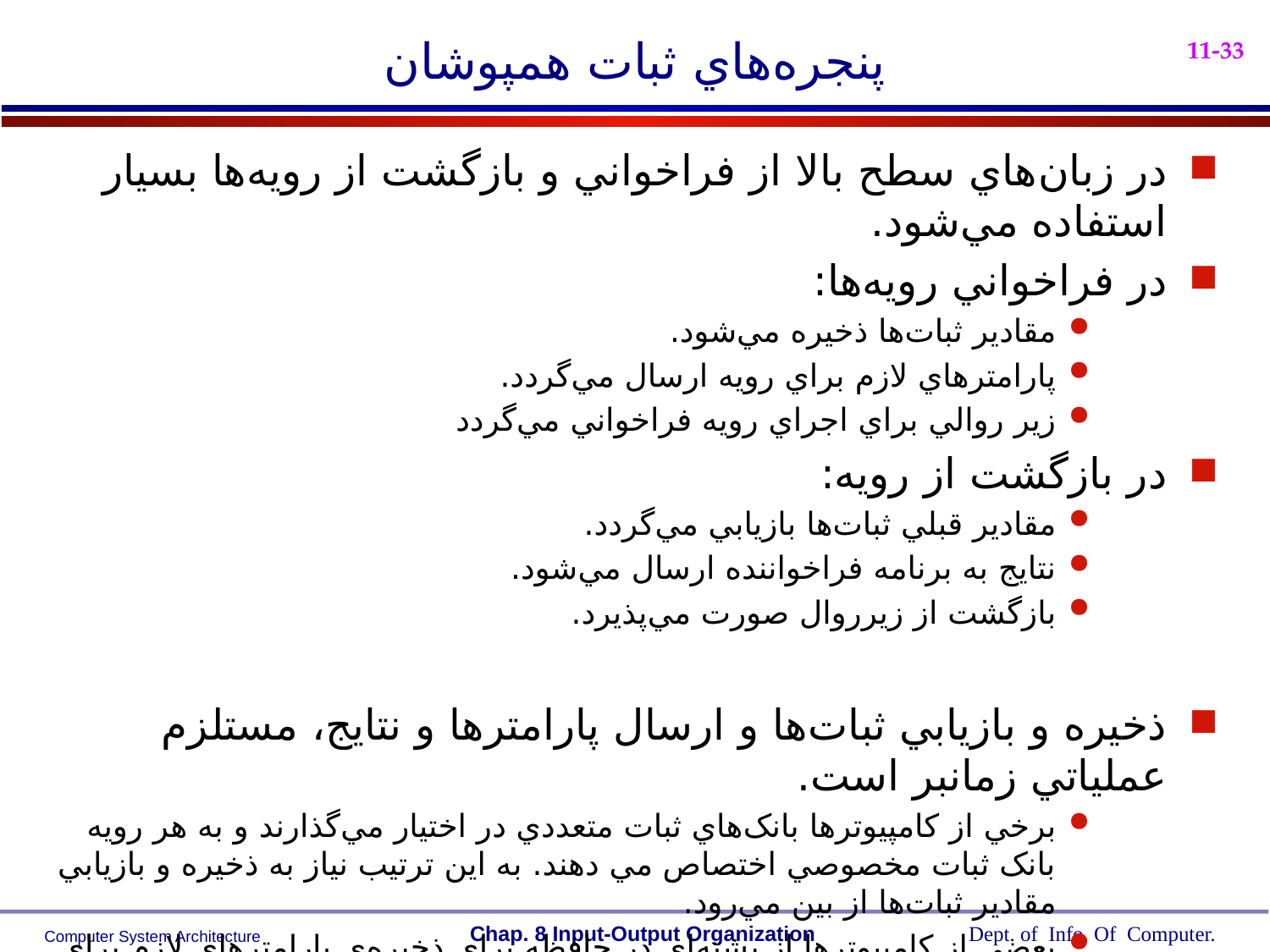

# پنجره‌هاي ثبات همپوشان
در زبان‌هاي سطح بالا از فراخواني و بازگشت از رويه‌ها بسيار استفاده مي‌شود.
در فراخواني رويه‌ها:
مقادير ثبات‌ها ذخيره مي‌شود.
پارامترهاي لازم براي رويه ارسال مي‌گردد.
زير روالي براي اجراي رويه فراخواني مي‌گردد
در بازگشت از رويه:
مقادير قبلي ثبات‌ها بازيابي مي‌گردد.
نتايج به برنامه فراخواننده ارسال مي‌شود.
بازگشت از زيرروال صورت مي‌پذيرد.

ذخيره و بازيابي ثبات‌ها و ارسال پارامترها و نتايج، مستلزم عملياتي زمانبر است.
برخي از کامپيوترها بانک‌هاي ثبات متعددي در اختيار مي‌گذارند و به هر رويه بانک ثبات مخصوصي اختصاص مي دهند. به اين ترتيب نياز به ذخيره و بازيابي مقادير ثبات‌ها از بين مي‌رود.
بعضي از کامپيوترها از پشته‌اي در حافظه براي ذخيره‌ي پارامترهاي لازم براي رويه استفاده مي‌کنند، اما در اين صورت هربار مراجعه به پشته، مستلزم مراجعه به حافظه دارد.